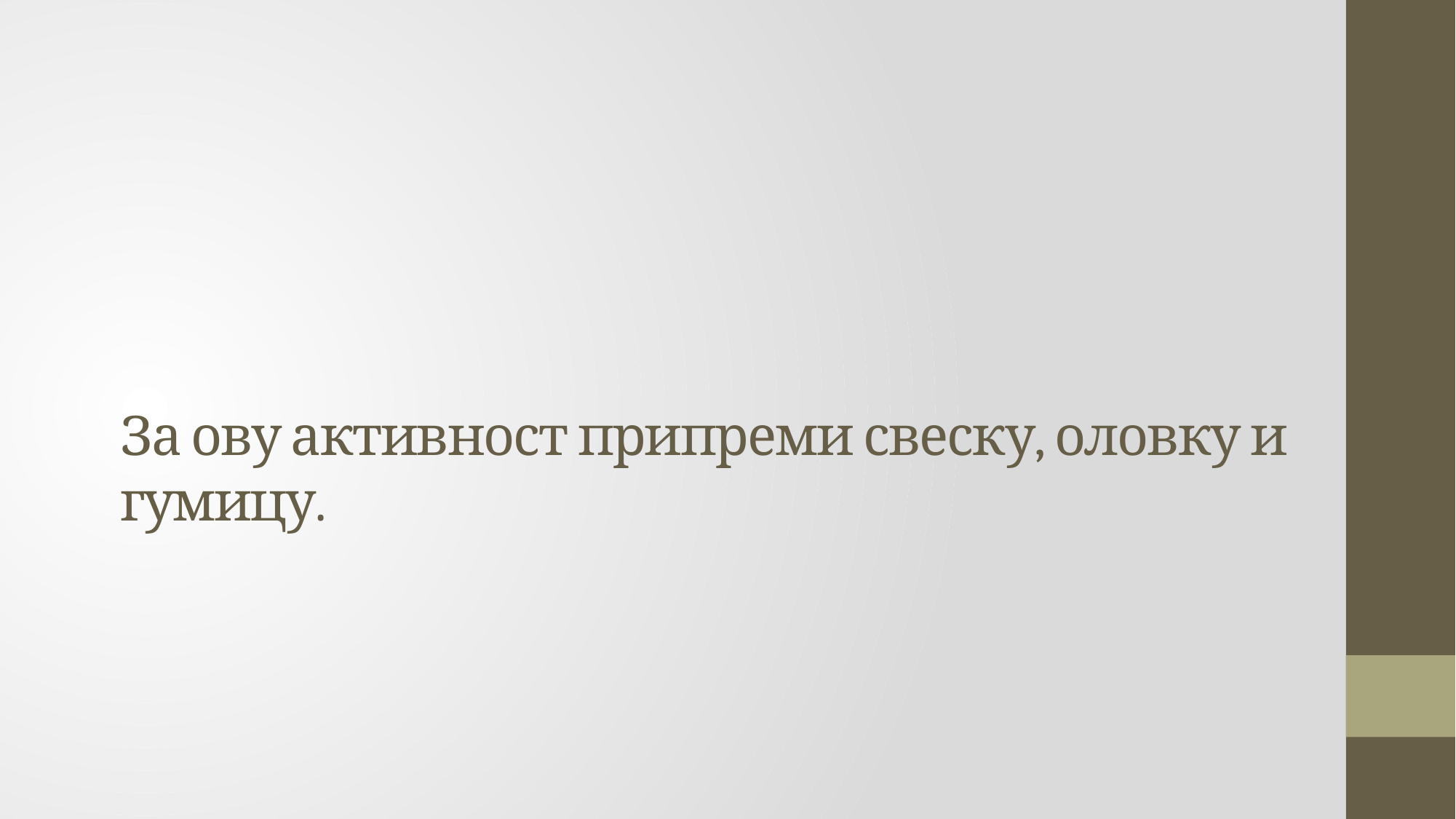

# За ову активност припреми свеску, оловку и гумицу.